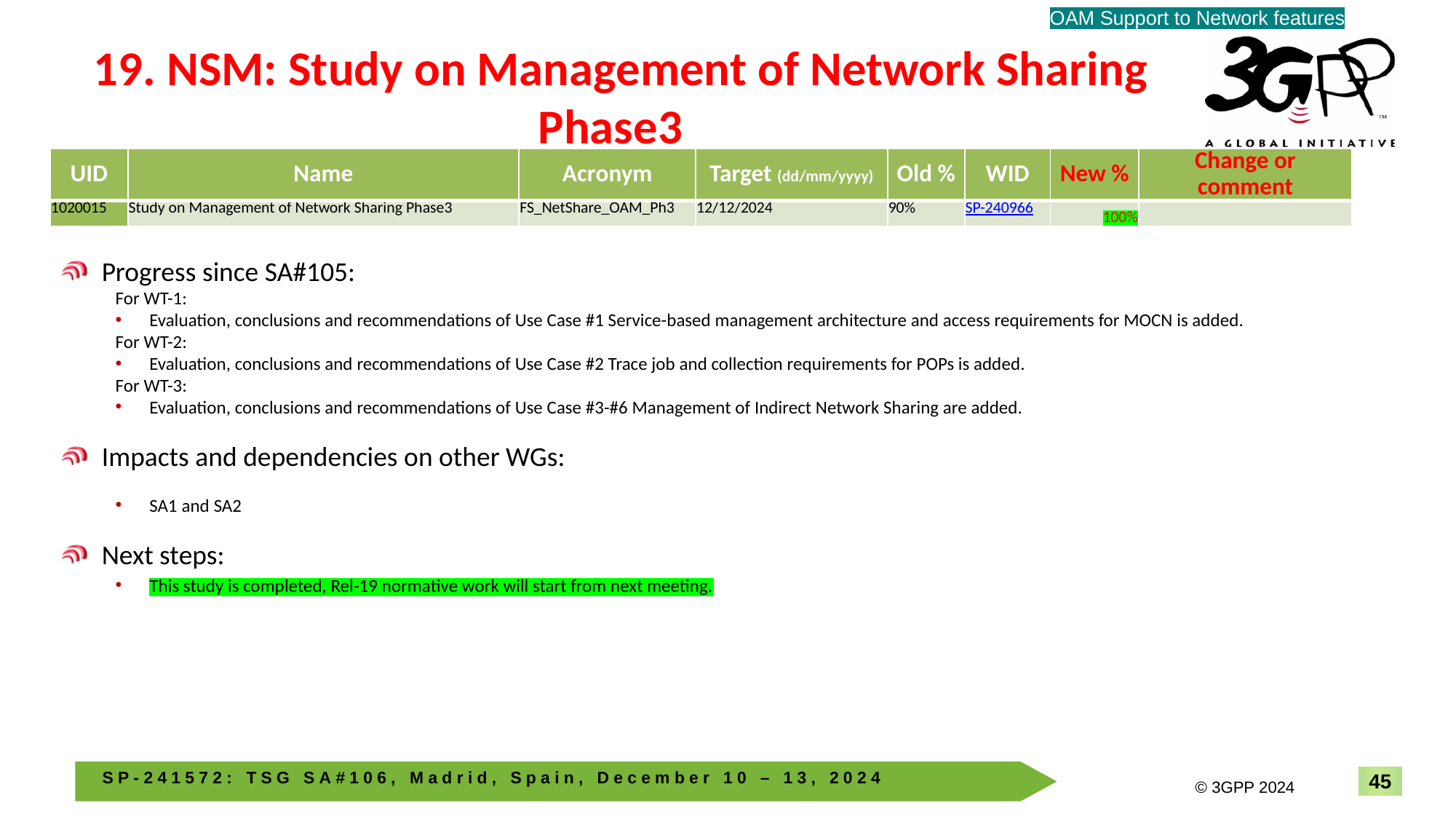

OAM Support to Network features
# 19. NSM: Study on Management of Network Sharing Phase3
| UID | Name | Acronym | Target (dd/mm/yyyy) | Old % | WID | New % | Change or comment |
| --- | --- | --- | --- | --- | --- | --- | --- |
| 1020015 | Study on Management of Network Sharing Phase3 | FS\_NetShare\_OAM\_Ph3 | 12/12/2024 | 90% | SP-240966 | 100% |  |
Progress since SA#105:
For WT-1:
Evaluation, conclusions and recommendations of Use Case #1 Service-based management architecture and access requirements for MOCN is added.
For WT-2:
Evaluation, conclusions and recommendations of Use Case #2 Trace job and collection requirements for POPs is added.
For WT-3:
Evaluation, conclusions and recommendations of Use Case #3-#6 Management of Indirect Network Sharing are added.

Impacts and dependencies on other WGs:

SA1 and SA2

Next steps:
This study is completed, Rel-19 normative work will start from next meeting.